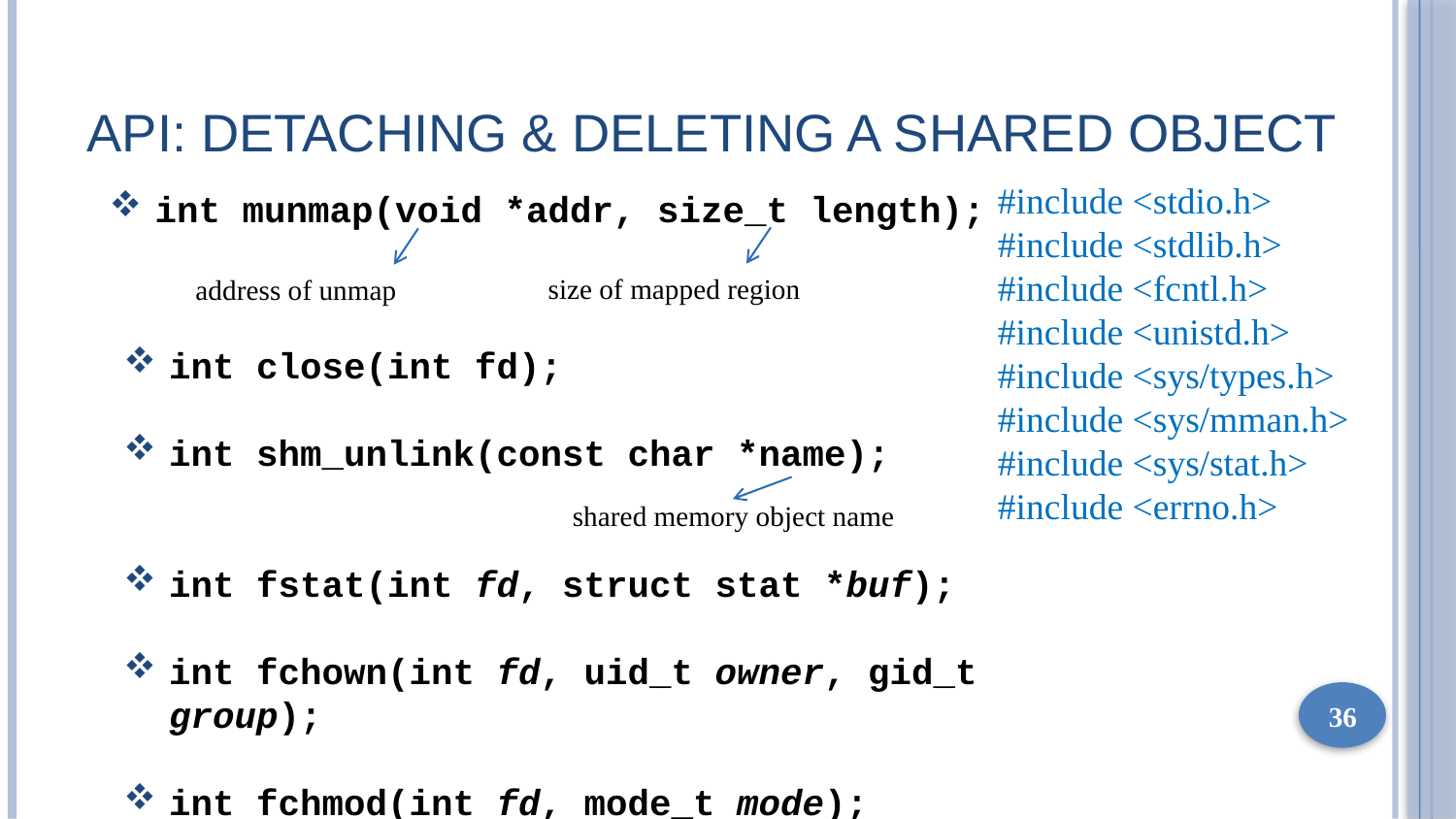

# API: Detaching & Deleting a Shared Object
#include <stdio.h> #include <stdlib.h> #include <fcntl.h> #include <unistd.h> #include <sys/types.h> #include <sys/mman.h> #include <sys/stat.h> #include <errno.h>
int munmap(void *addr, size_t length);
size of mapped region
address of unmap
int close(int fd);

int shm_unlink(const char *name);

int fstat(int fd, struct stat *buf);

int fchown(int fd, uid_t owner, gid_t group);

int fchmod(int fd, mode_t mode);
shared memory object name
36